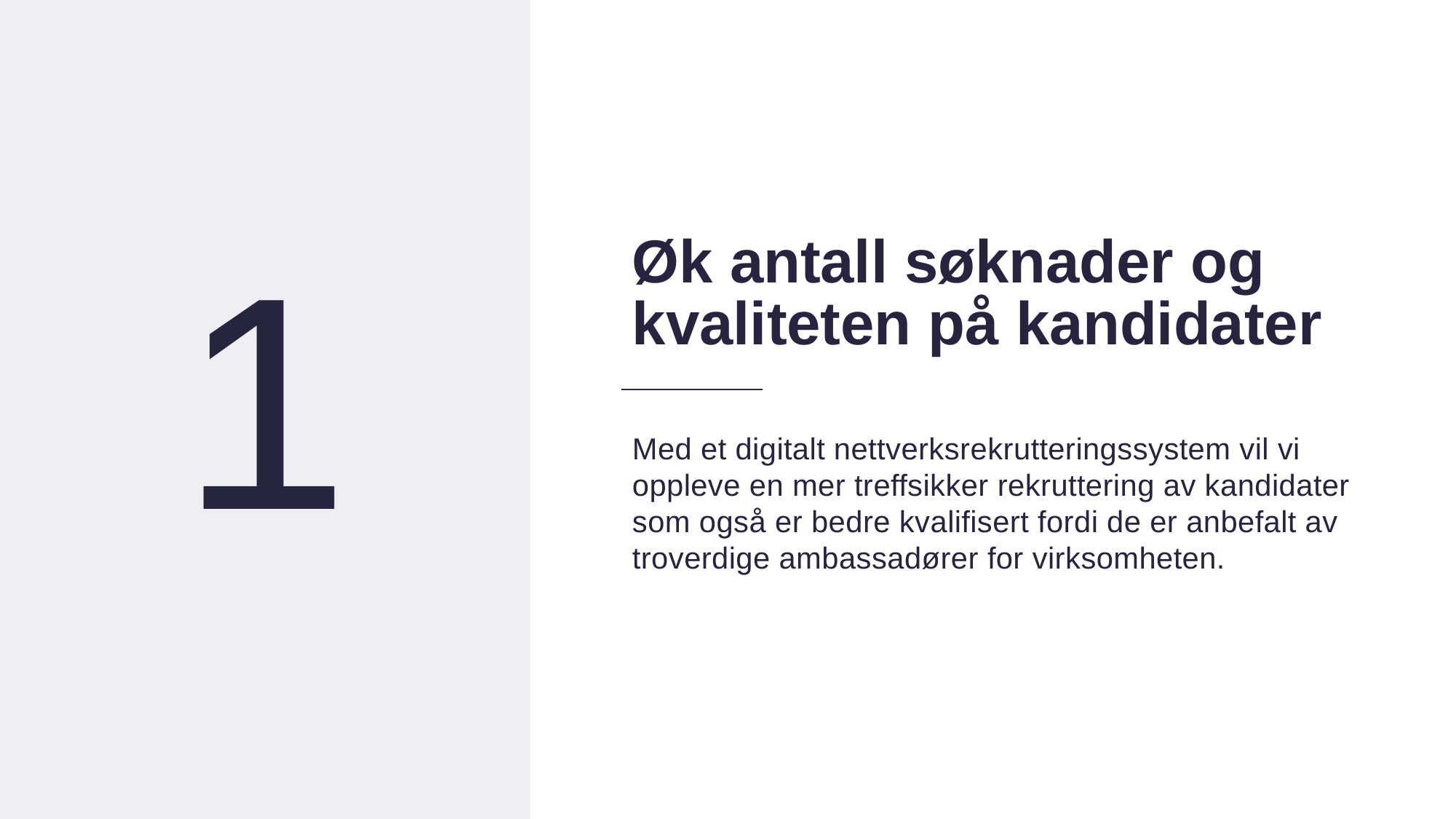

7
1
Øk antall søknader og
kvaliteten på kandidater
Med et digitalt nettverksrekrutteringssystem vil vi oppleve en mer treffsikker rekruttering av kandidater som også er bedre kvalifisert fordi de er anbefalt av troverdige ambassadører for virksomheten.